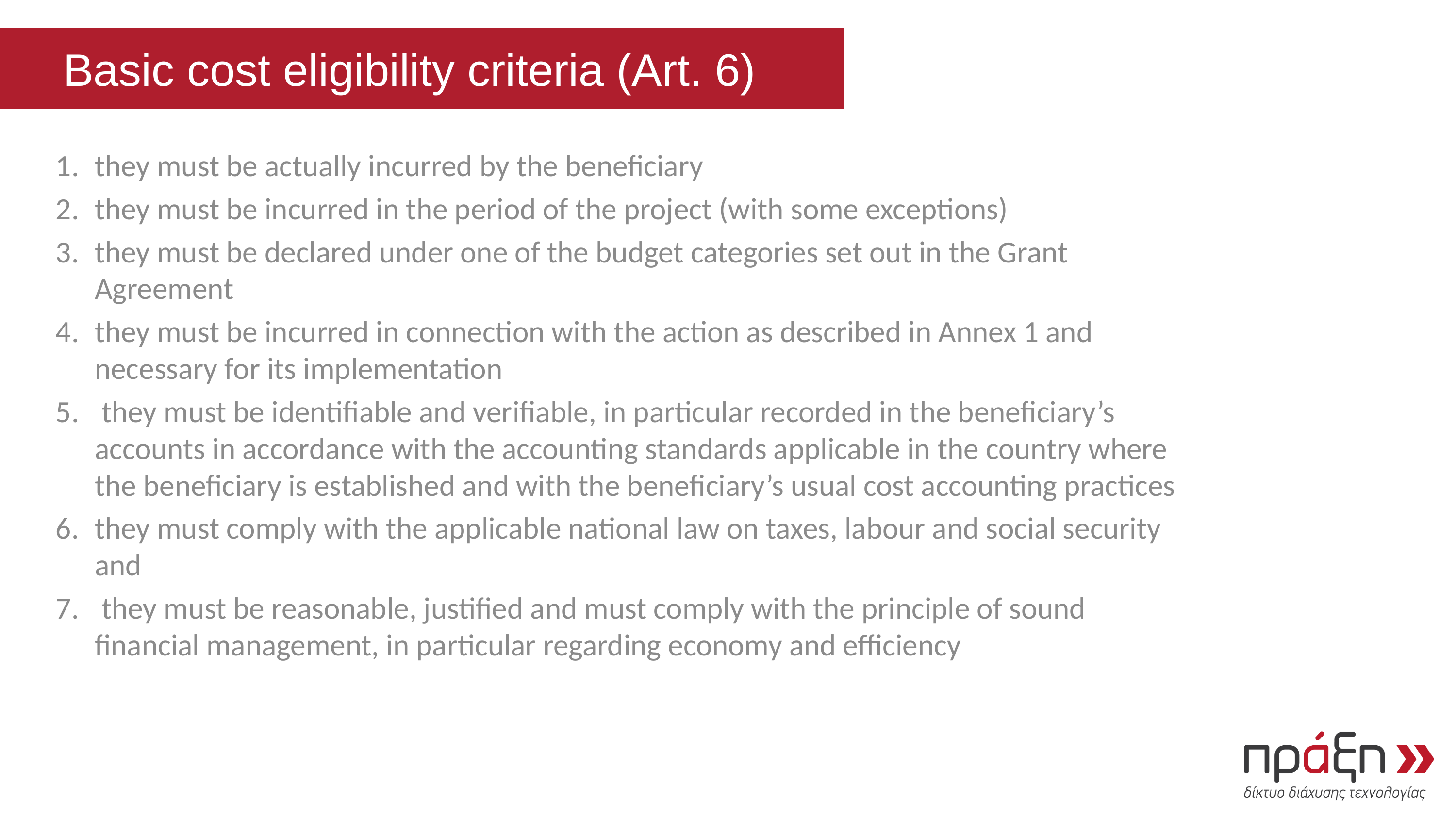

Basic cost eligibility criteria (Art. 6)
they must be actually incurred by the beneficiary
they must be incurred in the period of the project (with some exceptions)
they must be declared under one of the budget categories set out in the Grant Agreement
they must be incurred in connection with the action as described in Annex 1 and necessary for its implementation
 they must be identifiable and verifiable, in particular recorded in the beneficiary’s accounts in accordance with the accounting standards applicable in the country where the beneficiary is established and with the beneficiary’s usual cost accounting practices
they must comply with the applicable national law on taxes, labour and social security and
 they must be reasonable, justified and must comply with the principle of sound financial management, in particular regarding economy and efficiency